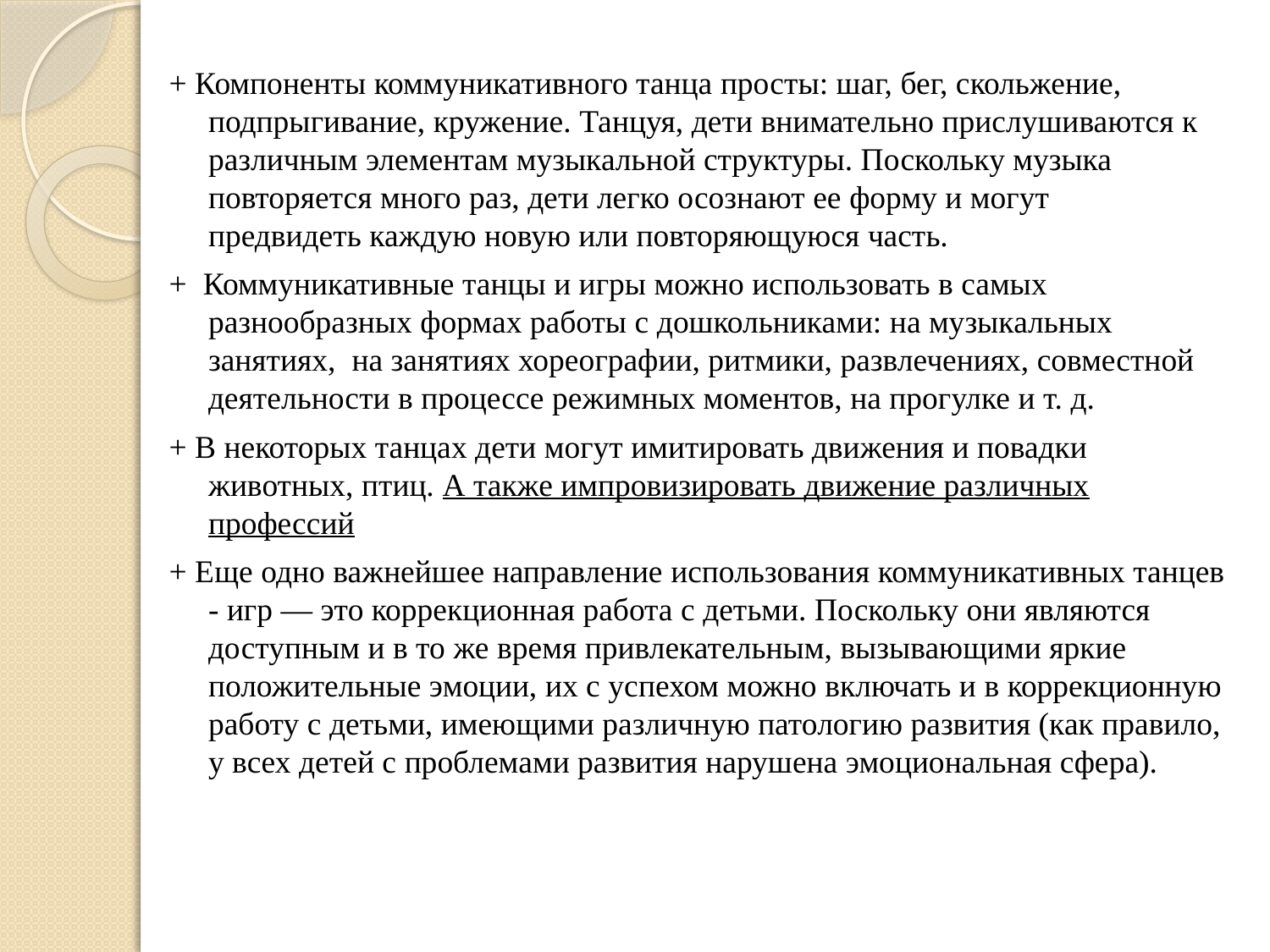

+ Компоненты коммуникативного танца просты: шаг, бег, скольжение, подпрыгивание, кружение. Танцуя, дети внимательно прислушиваются к различным элементам музыкальной структуры. Поскольку музыка повторяется много раз, дети легко осознают ее форму и могут предвидеть каждую новую или повторяющуюся часть.
+  Коммуникативные танцы и игры можно использовать в самых разнообразных формах работы с дошкольниками: на музыкальных занятиях,  на занятиях хореографии, ритмики, развлечениях, совместной деятельности в процессе режимных моментов, на прогулке и т. д.
+ В некоторых танцах дети могут имитировать движения и повадки животных, птиц. А также импровизировать движение различных профессий
+ Еще одно важнейшее направление использования коммуникативных танцев - игр — это коррекционная работа с детьми. Поскольку они являются доступным и в то же время привлекательным, вызывающими яркие положительные эмоции, их с успехом можно включать и в коррекционную работу с детьми, имеющими различную патологию развития (как правило, у всех детей с проблемами развития нарушена эмоциональная сфера).